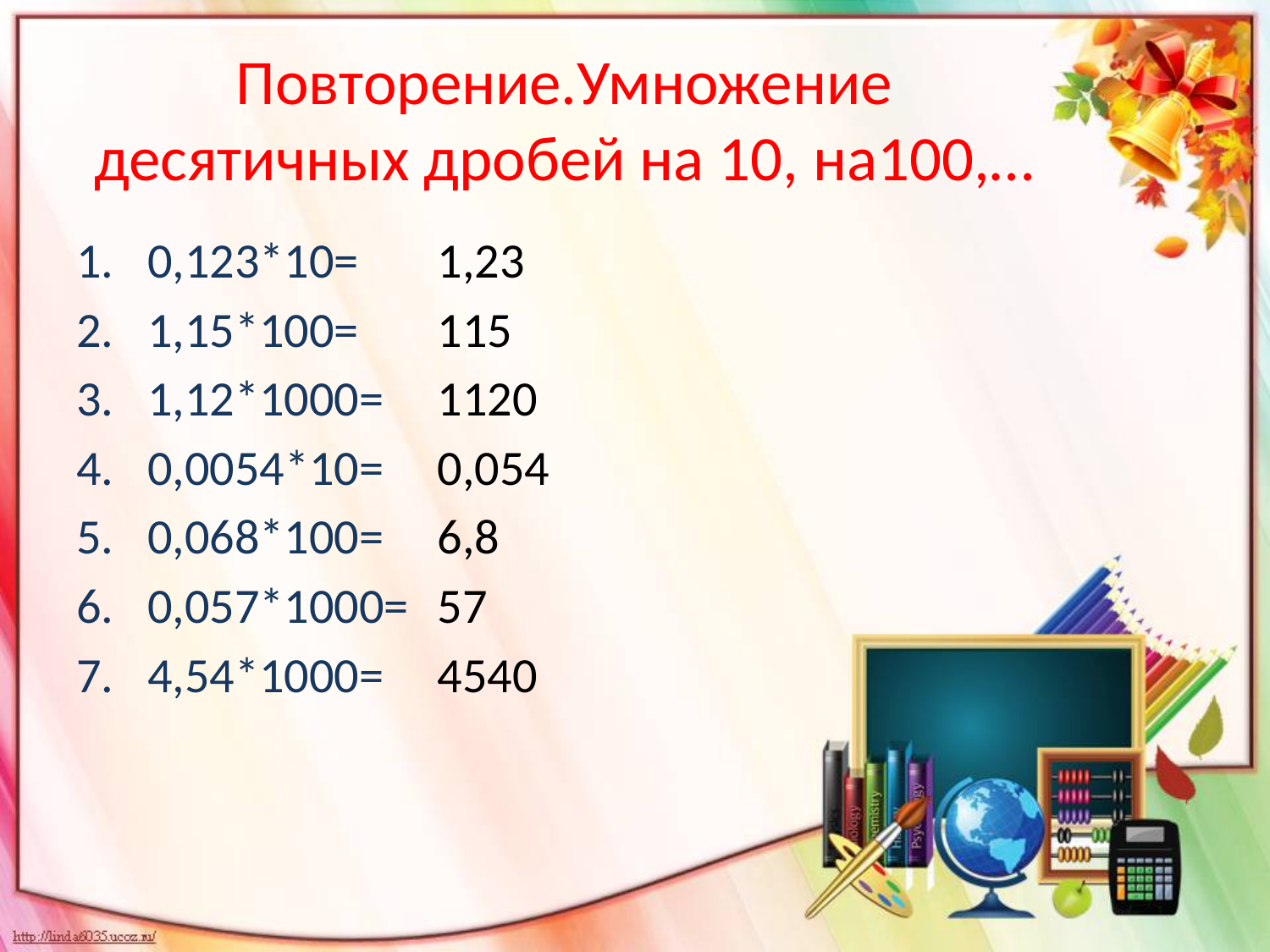

# Повторение.Умножение десятичных дробей на 10, на100,…
0,123*10=
1,15*100=
1,12*1000=
0,0054*10=
0,068*100=
0,057*1000=
4,54*1000=
1,23
115
1120
0,054
6,8
57
4540